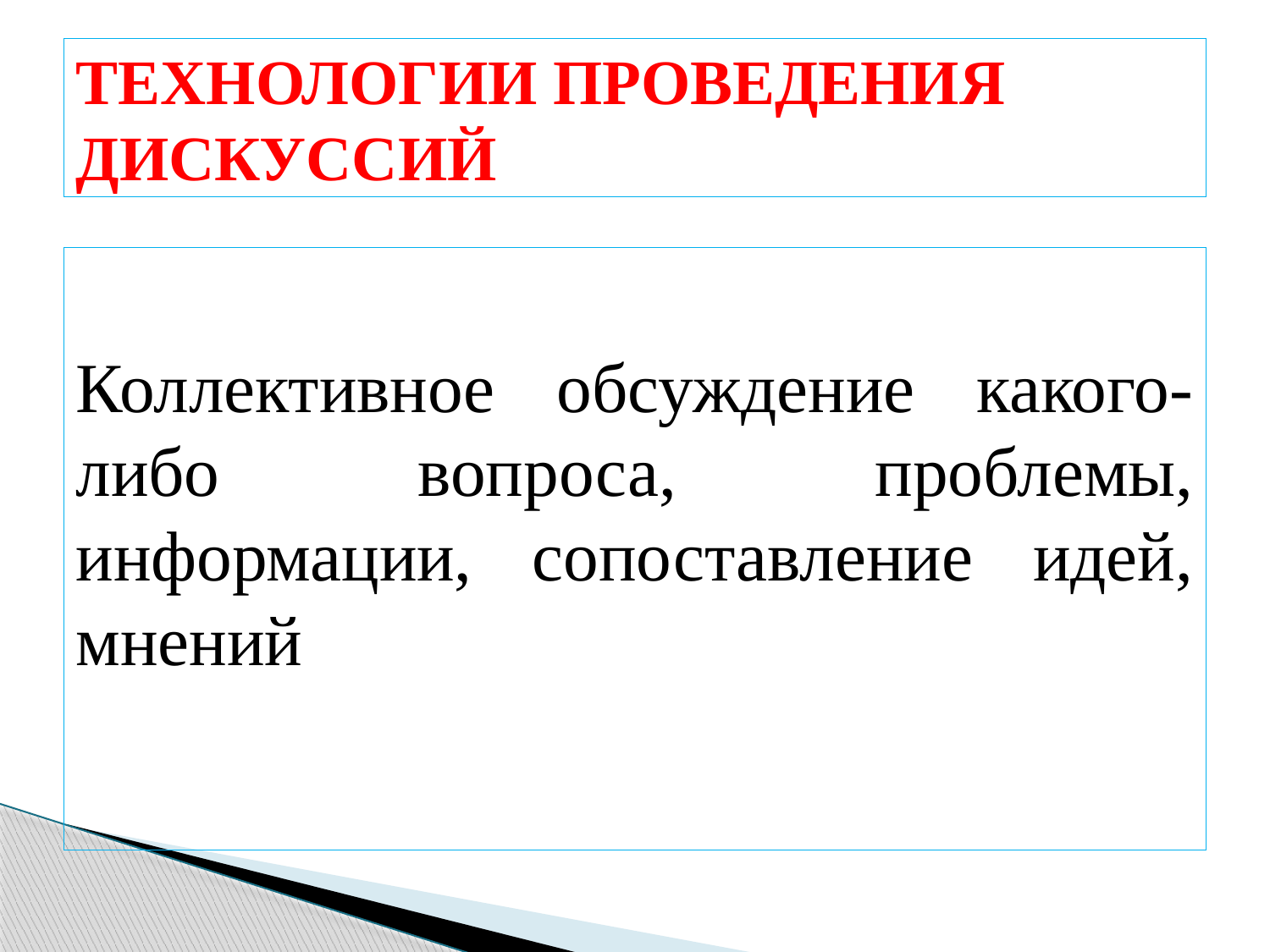

# ТЕХНОЛОГИИ ПРОВЕДЕНИЯ ДИСКУССИЙ

Коллективное обсуждение какого-либо вопроса, проблемы, информации, сопоставление идей, мнений